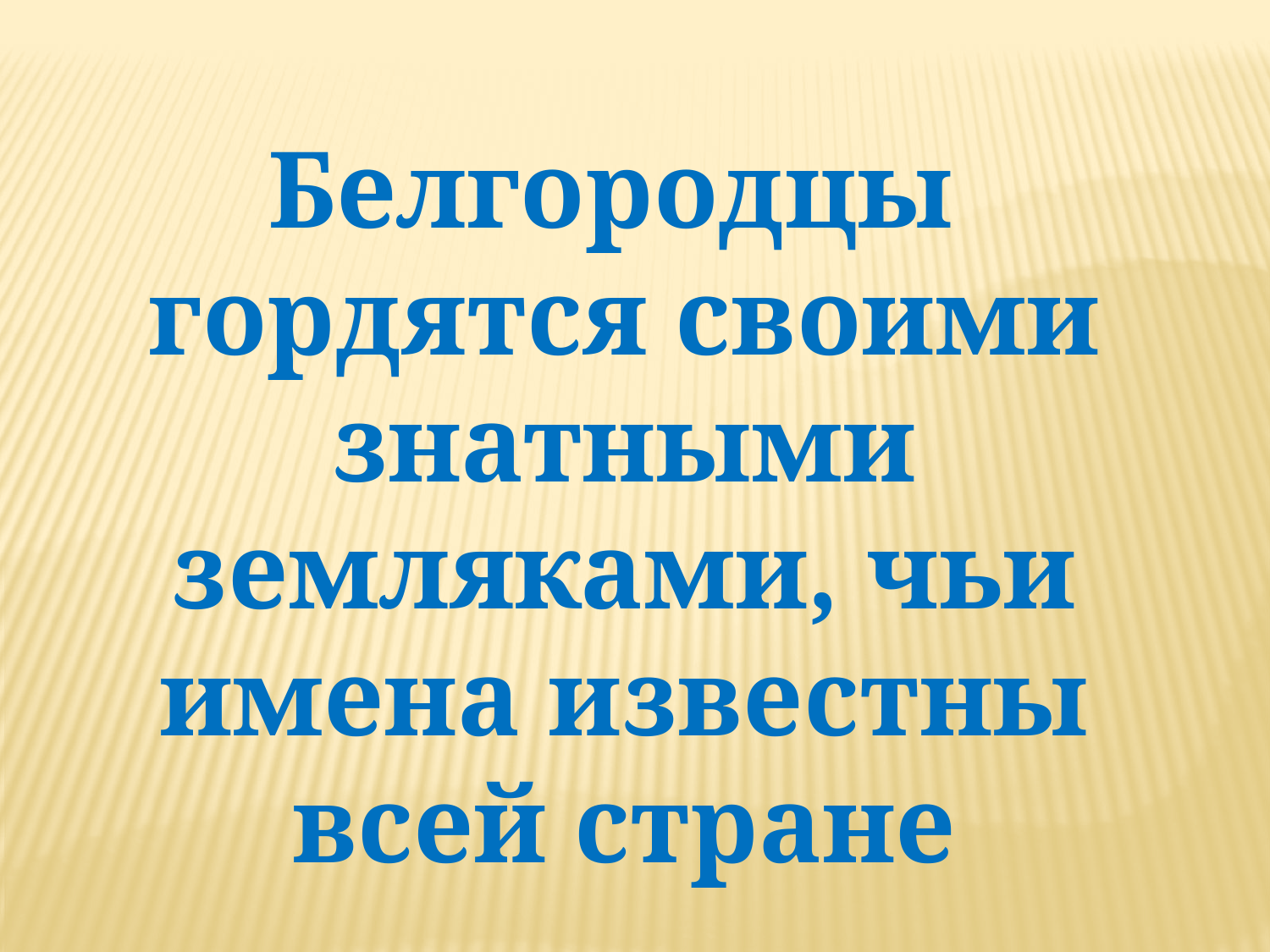

Белгородцы
гордятся своими знатными земляками, чьи имена известны всей стране